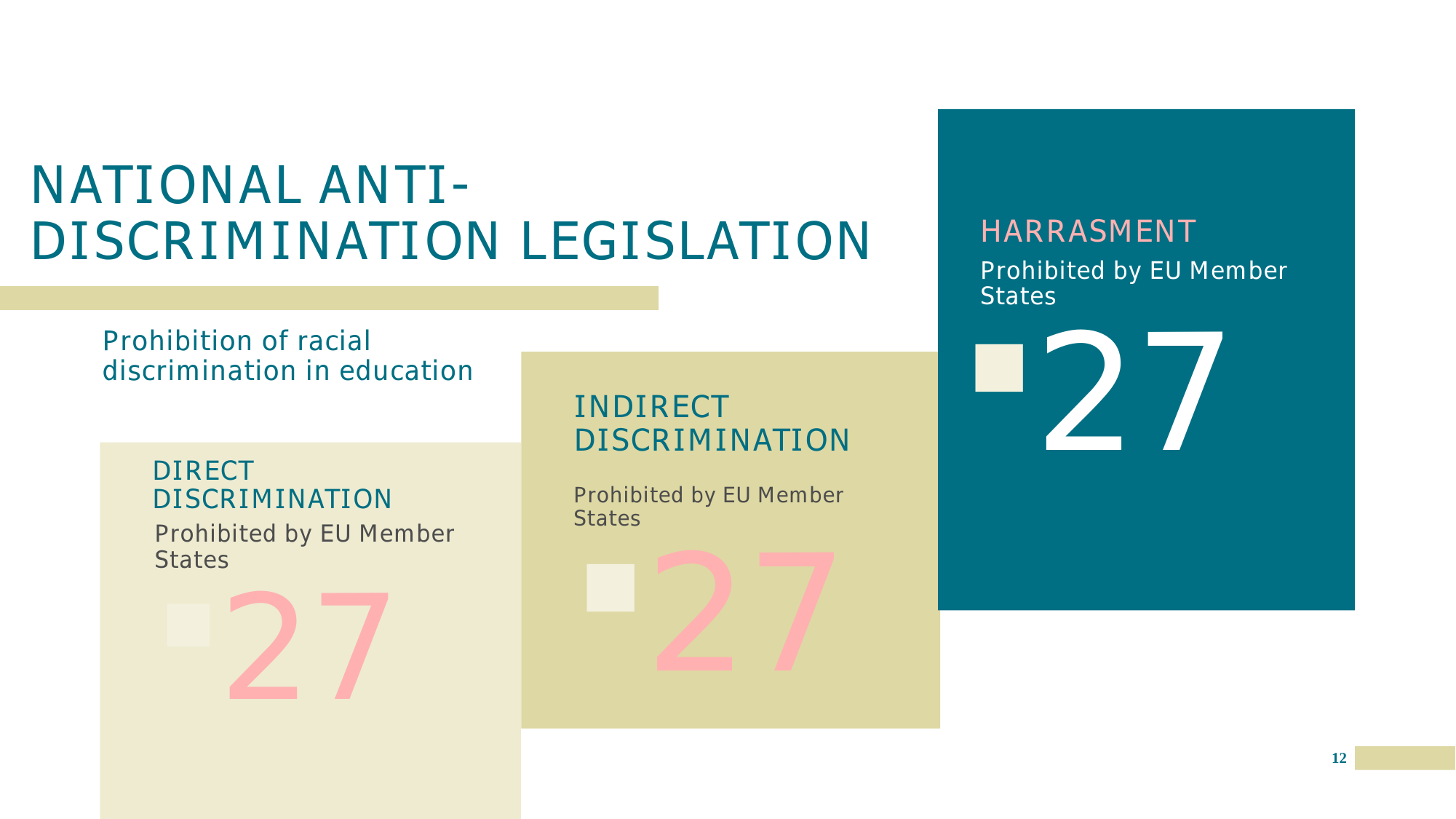

# NATIONAL ANTI-DISCRIMINATION LEGISLATION
HARRASMENT
Prohibited by EU Member States
27
Prohibition of racial discrimination in education
INDIRECT DISCRIMINATION
DIRECT DISCRIMINATION
Prohibited by EU Member States
Prohibited by EU Member States
27
27
12